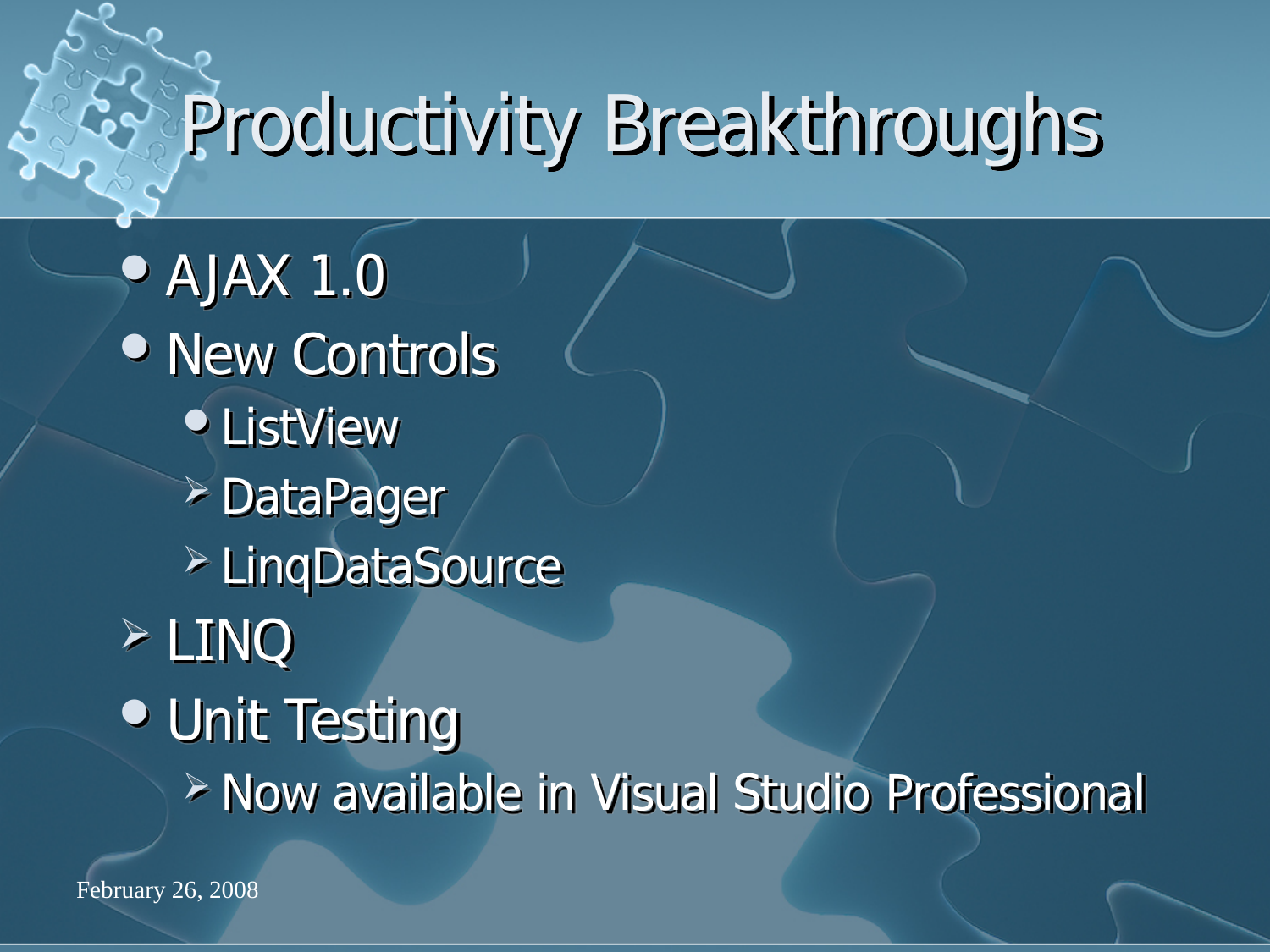

# Productivity Breakthroughs
AJAX 1.0
New Controls
ListView
DataPager
LinqDataSource
LINQ
Unit Testing
Now available in Visual Studio Professional

February 26, 2008